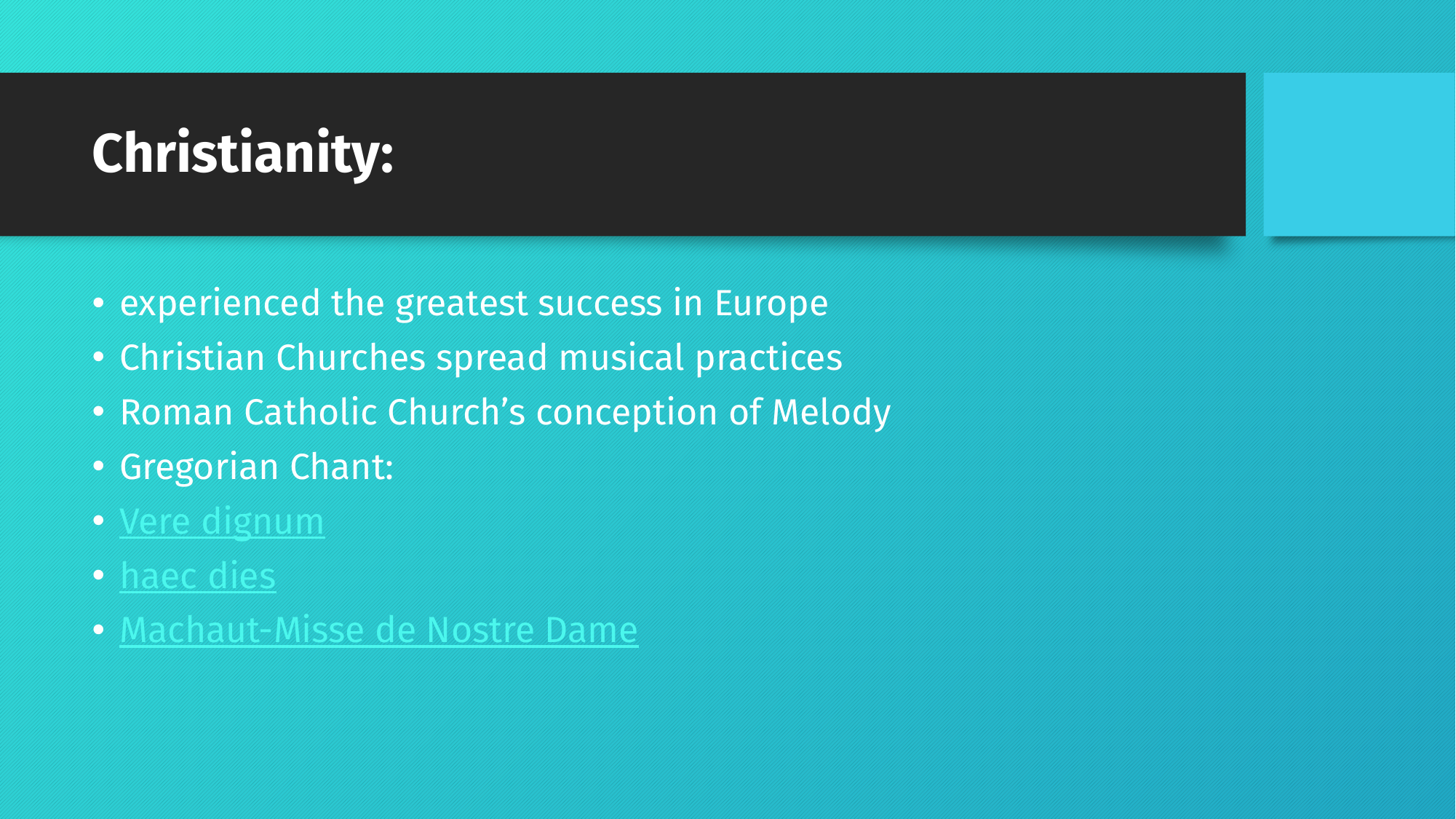

# Christianity:
experienced the greatest success in Europe
Christian Churches spread musical practices
Roman Catholic Church’s conception of Melody
Gregorian Chant:
Vere dignum
haec dies
Machaut-Misse de Nostre Dame